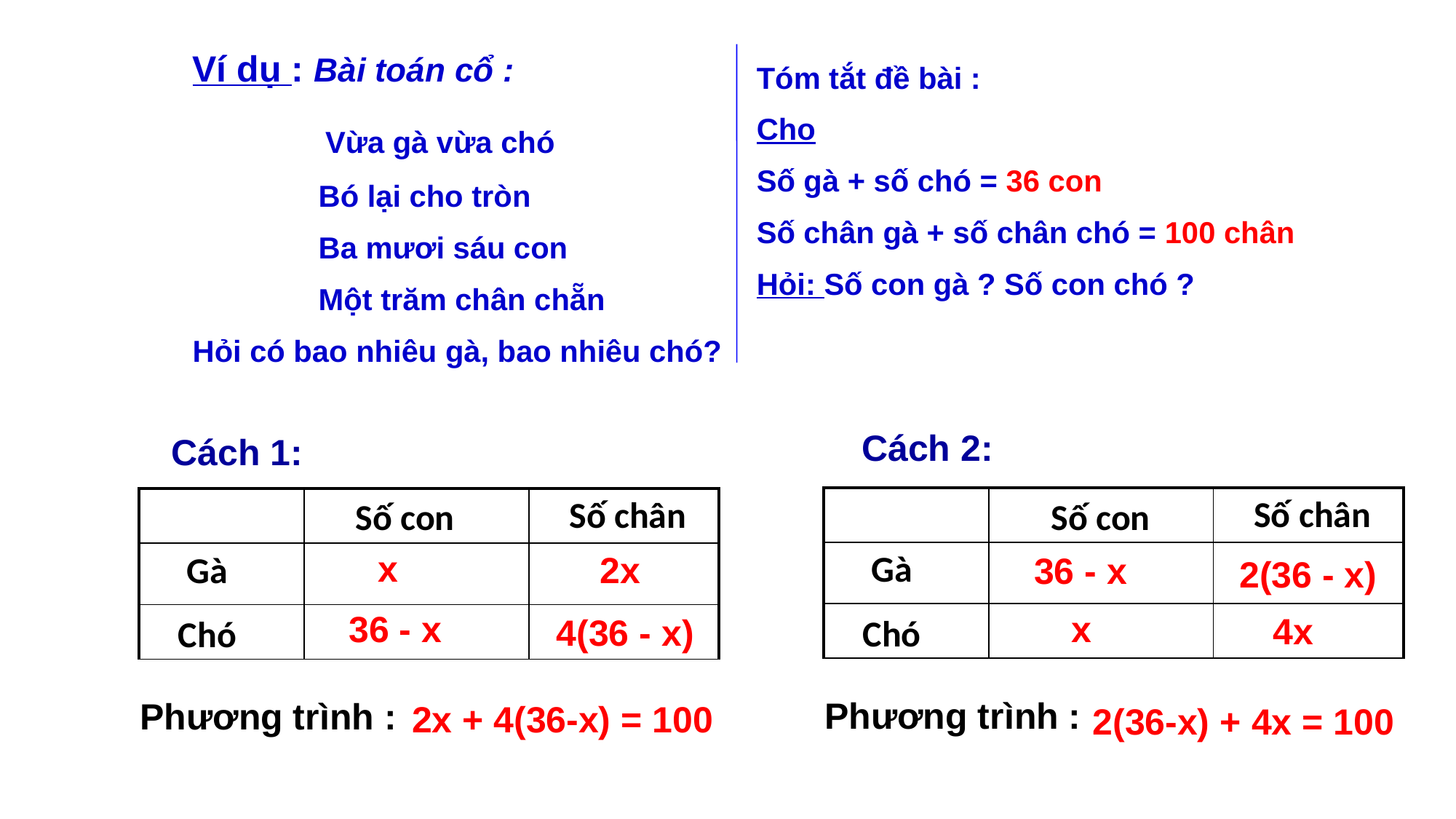

Ví dụ : Bài toán cổ :
  Vừa gà vừa chó
  Bó lại cho tròn
  Ba mươi sáu con
  Một trăm chân chẵn
Hỏi có bao nhiêu gà, bao nhiêu chó?

Tóm tắt đề bài :
Cho
Số gà + số chó = 36 con
Số chân gà + số chân chó = 100 chân
Hỏi: Số con gà ? Số con chó ?
Cách 2:
Cách 1:
Số chân
Số chân
|  |  |  |
| --- | --- | --- |
|  |  |  |
|  |  |  |
|  |  |  |
| --- | --- | --- |
|  |  |  |
|  |  |  |
Số con
Số con
x
Gà
2x
Gà
36 - x
2(36 - x)
36 - x
x
4x
4(36 - x)
Chó
Chó
Phương trình :
Phương trình :
2x + 4(36-x) = 100
2(36-x) + 4x = 100